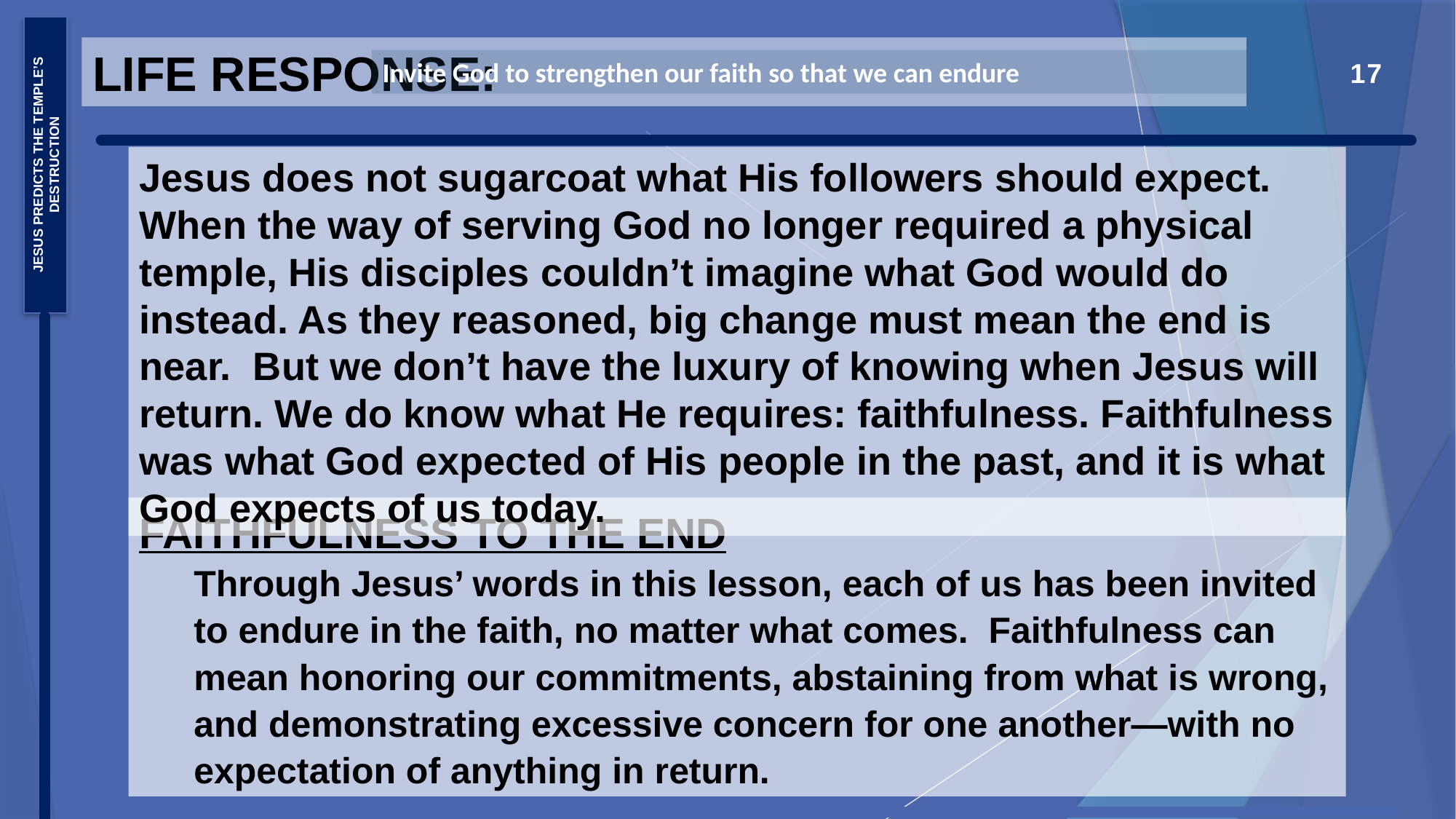

Life Response:
Invite God to strengthen our faith so that we can endure
17

Jesus Predicts the Temple’s Destruction
Jesus does not sugarcoat what His followers should expect. When the way of serving God no longer required a physical temple, His disciples couldn’t imagine what God would do instead. As they reasoned, big change must mean the end is near.  But we don’t have the luxury of knowing when Jesus will return. We do know what He requires: faithfulness. Faithfulness was what God expected of His people in the past, and it is what God expects of us today.

Faithfulness to the End
Through Jesus’ words in this lesson, each of us has been invited to endure in the faith, no matter what comes.  Faithfulness can mean honoring our commitments, abstaining from what is wrong, and demonstrating excessive concern for one another—with no expectation of anything in return.